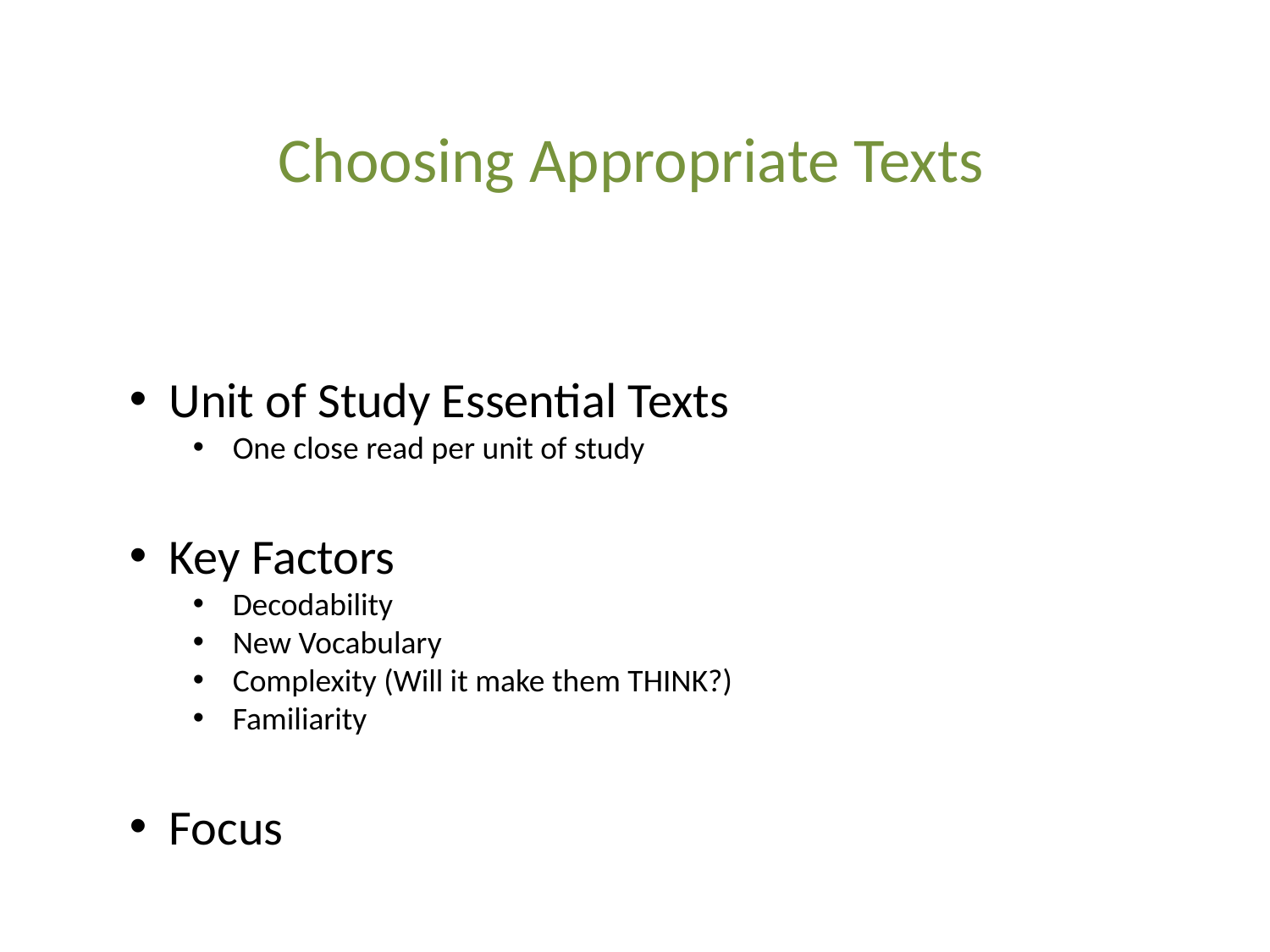

Choosing Appropriate Texts

Unit of Study Essential Texts
One close read per unit of study

Key Factors
Decodability
New Vocabulary
Complexity (Will it make them THINK?)
Familiarity

Focus